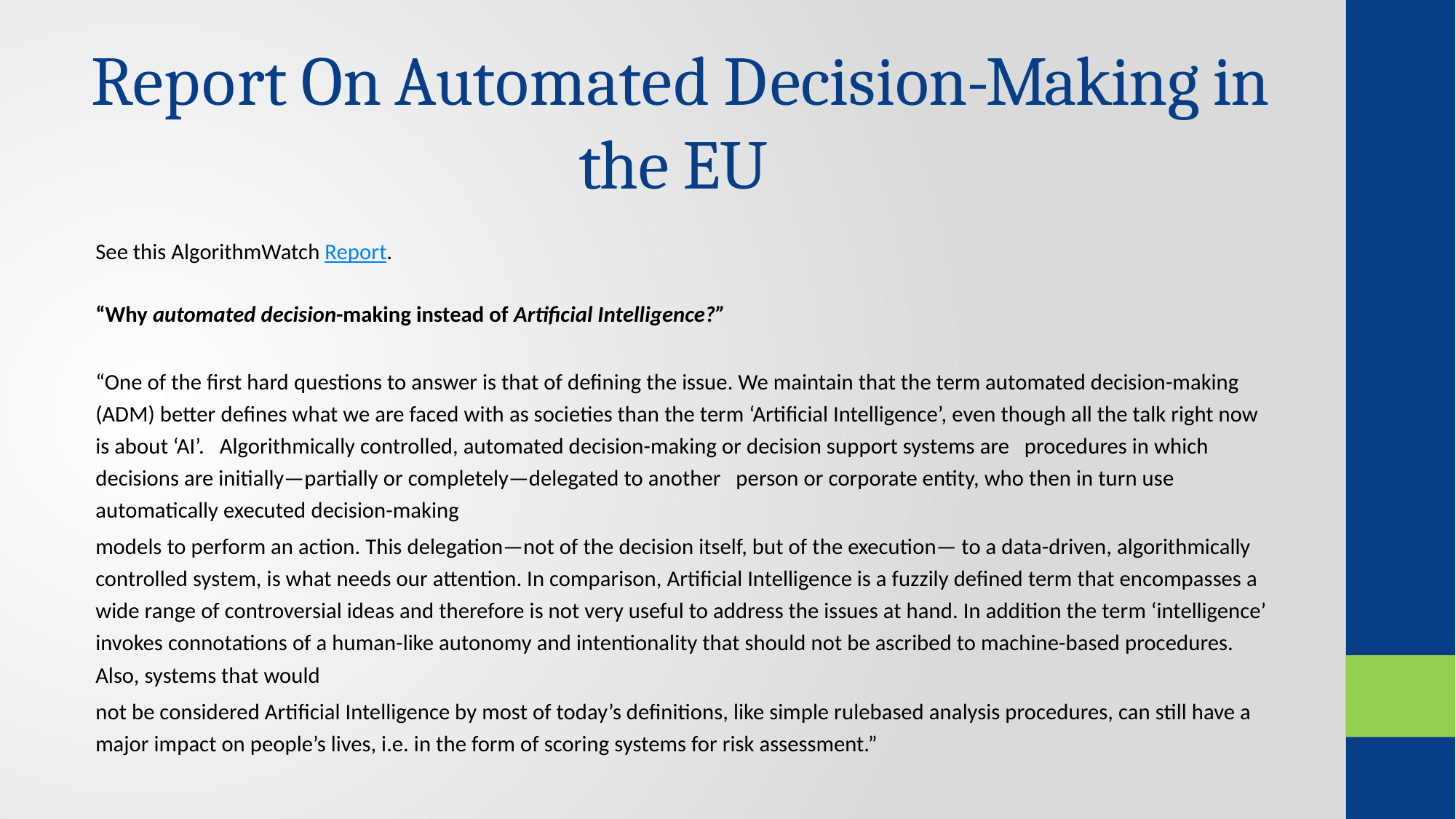

# Report On Automated Decision-Making in the EU
See this AlgorithmWatch Report.

“Why automated decision-making instead of Artificial Intelligence?”

“One of the first hard questions to answer is that of defining the issue. We maintain that the term automated decision-making (ADM) better defines what we are faced with as societies than the term ‘Artificial Intelligence’, even though all the talk right now is about ‘AI’.   Algorithmically controlled, automated decision-making or decision support systems are   procedures in which decisions are initially—partially or completely—delegated to another   person or corporate entity, who then in turn use automatically executed decision-making
models to perform an action. This delegation—not of the decision itself, but of the execution— to a data-driven, algorithmically controlled system, is what needs our attention. In comparison, Artificial Intelligence is a fuzzily defined term that encompasses a wide range of controversial ideas and therefore is not very useful to address the issues at hand. In addition the term ‘intelligence’ invokes connotations of a human-like autonomy and intentionality that should not be ascribed to machine-based procedures. Also, systems that would
not be considered Artificial Intelligence by most of today’s definitions, like simple rulebased analysis procedures, can still have a major impact on people’s lives, i.e. in the form of scoring systems for risk assessment.”